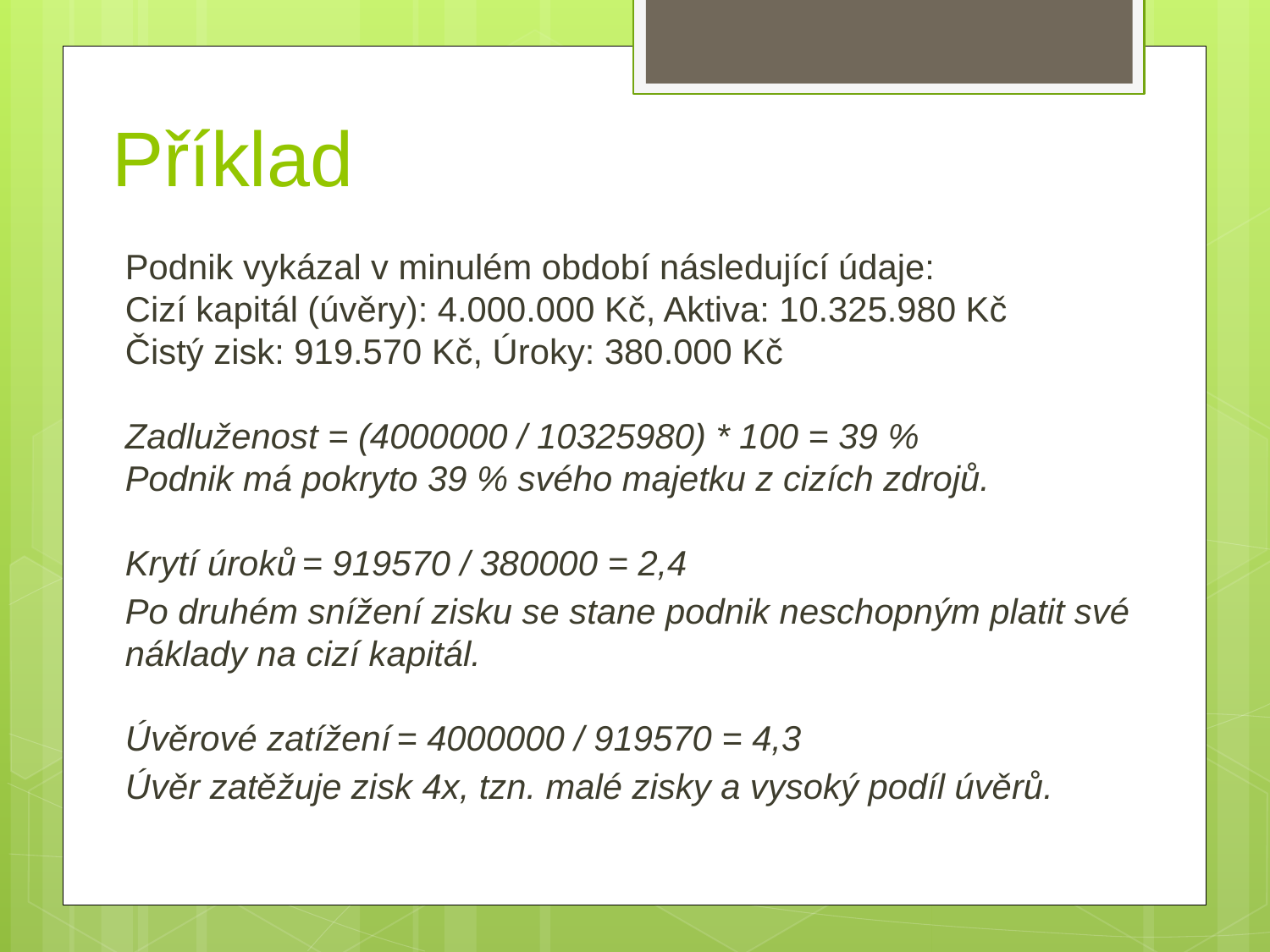

# Příklad
Podnik vykázal v minulém období následující údaje:
Cizí kapitál (úvěry): 4.000.000 Kč, Aktiva: 10.325.980 Kč
Čistý zisk: 919.570 Kč, Úroky: 380.000 Kč

Zadluženost = (4000000 / 10325980) * 100 = 39 %
Podnik má pokryto 39 % svého majetku z cizích zdrojů.

Krytí úroků = 919570 / 380000 = 2,4
Po druhém snížení zisku se stane podnik neschopným platit své náklady na cizí kapitál.

Úvěrové zatížení = 4000000 / 919570 = 4,3
Úvěr zatěžuje zisk 4x, tzn. malé zisky a vysoký podíl úvěrů.